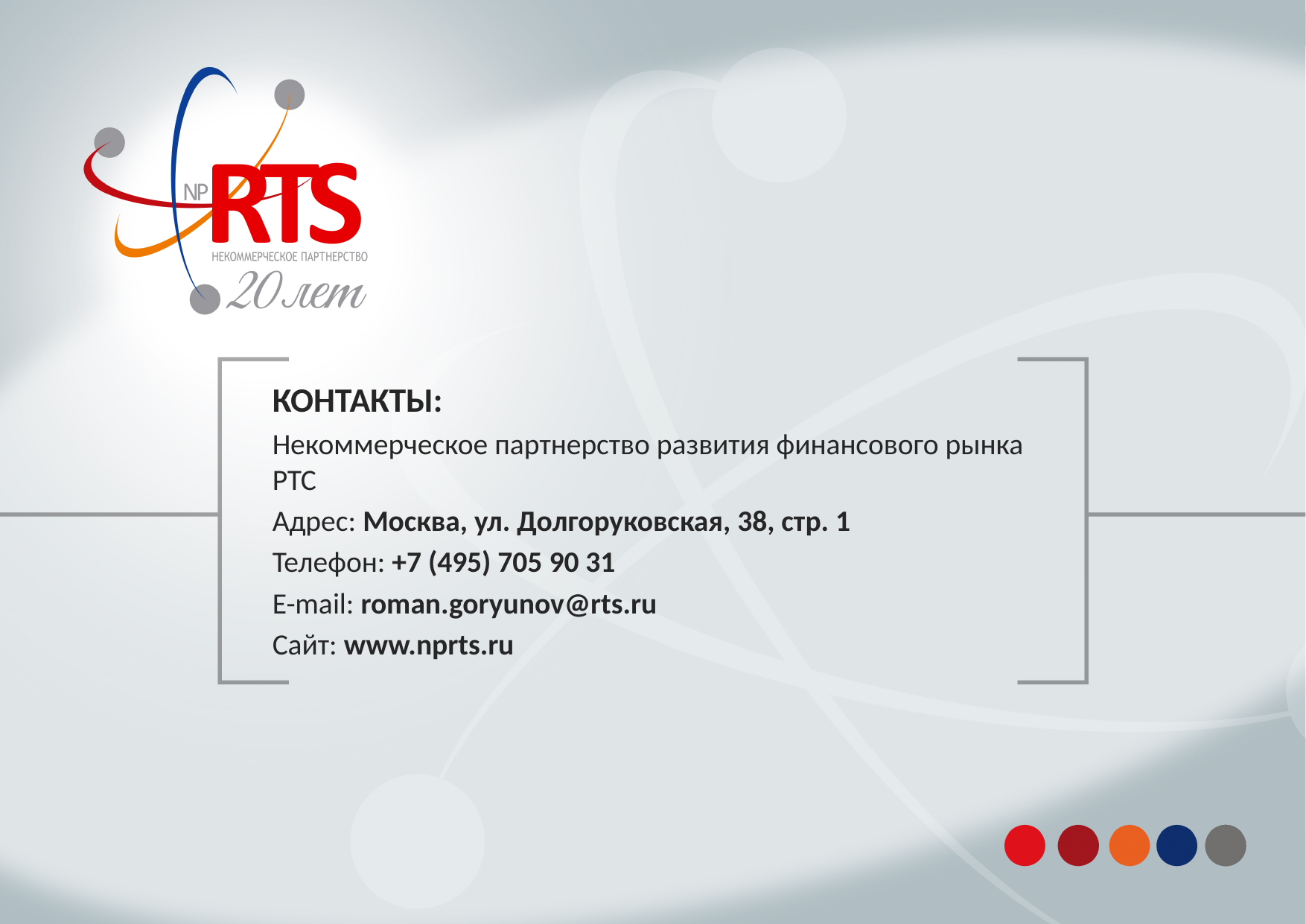

КОНТАКТЫ:
Некоммерческое партнерство развития финансового рынка РТС
Адрес: Москва, ул. Долгоруковская, 38, стр. 1
Телефон: +7 (495) 705 90 31
E-mail: roman.goryunov@rts.ru
Сайт: www.nprts.ru